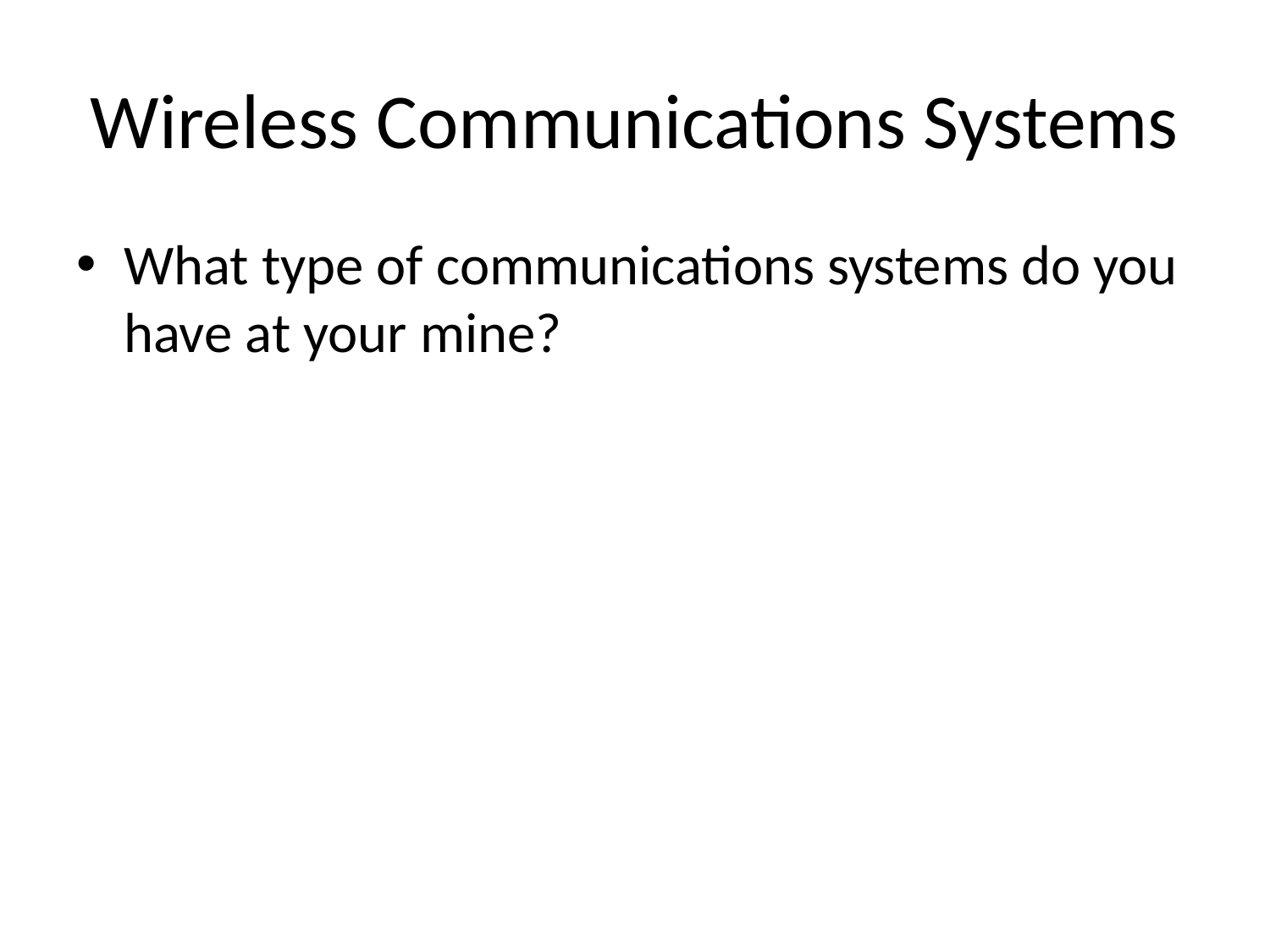

# Wireless Communications Systems
What type of communications systems do you have at your mine?